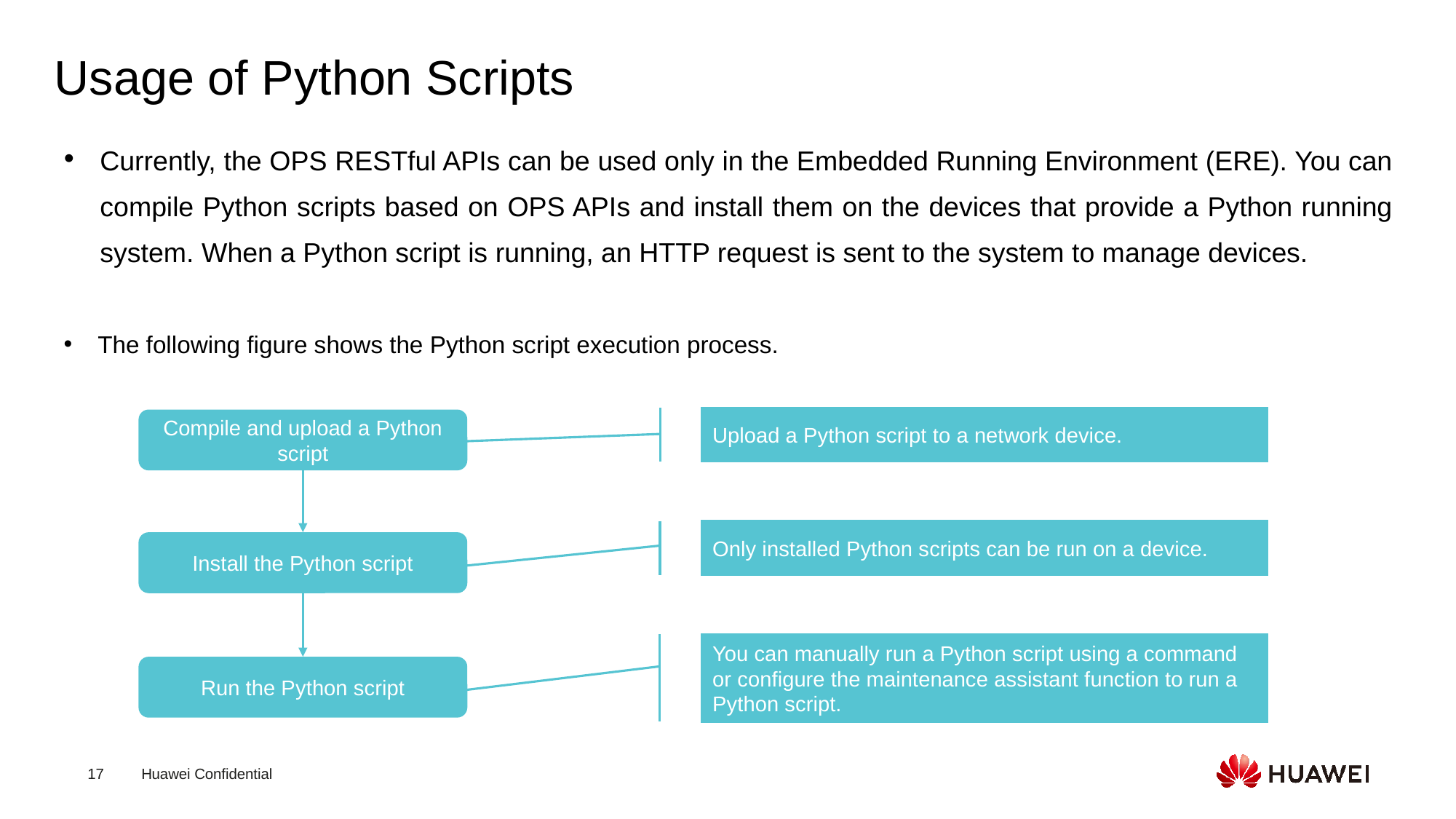

# Usage of Python Scripts
Currently, the OPS RESTful APIs can be used only in the Embedded Running Environment (ERE). You can compile Python scripts based on OPS APIs and install them on the devices that provide a Python running system. When a Python script is running, an HTTP request is sent to the system to manage devices.
The following figure shows the Python script execution process.
Upload a Python script to a network device.
Compile and upload a Python script
Install the Python script
Run the Python script
Only installed Python scripts can be run on a device.
You can manually run a Python script using a command or configure the maintenance assistant function to run a Python script.